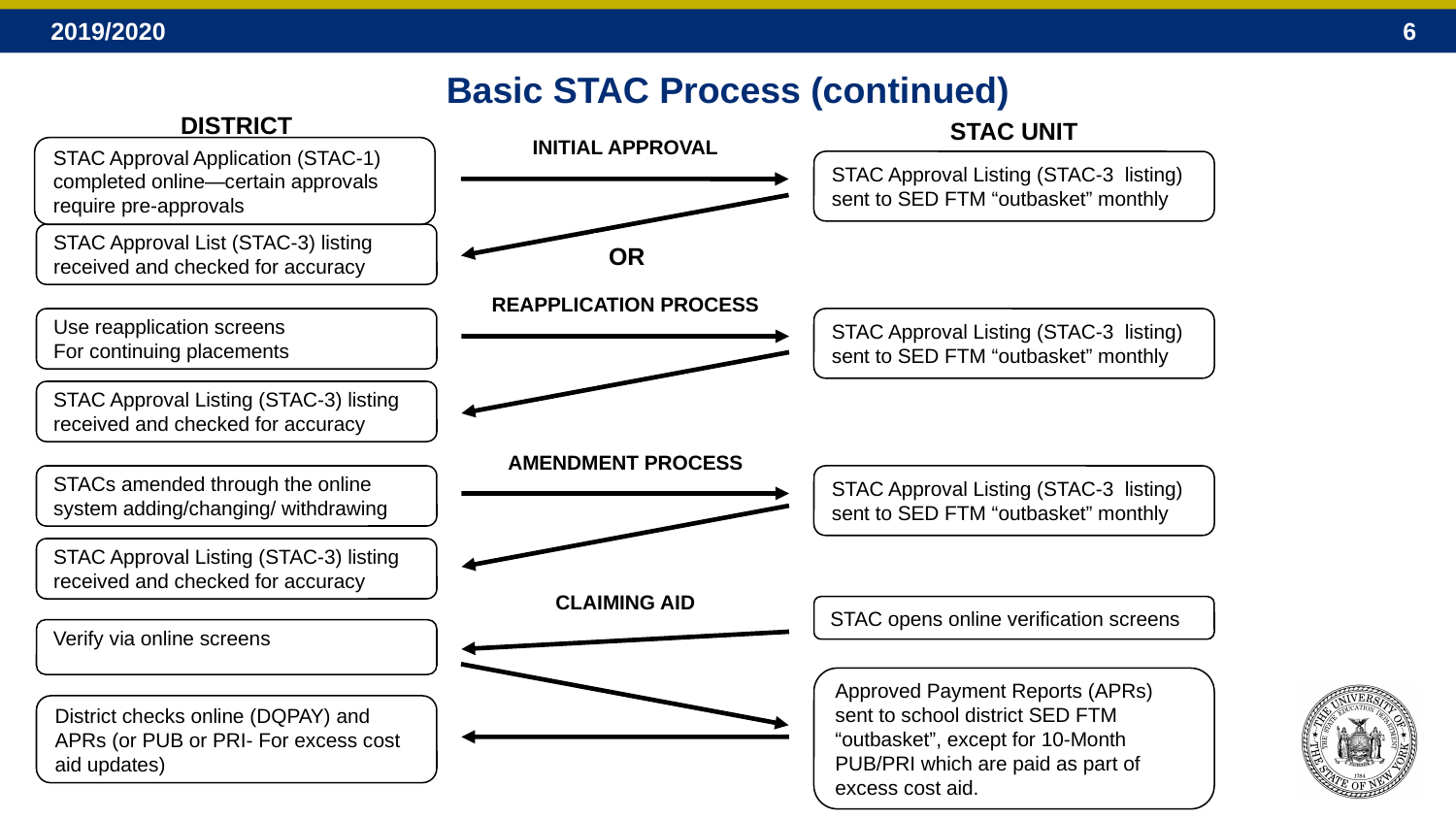

# Basic STAC Process (continued)
DISTRICT
STAC UNIT
INITIAL APPROVAL
STAC Approval Application (STAC-1) completed online—certain approvals require pre-approvals
STAC Approval Listing (STAC-3  listing) sent to SED FTM “outbasket” monthly

STAC Approval List (STAC-3) listing received and checked for accuracy
OR
REAPPLICATION PROCESS
Use reapplication screens
For continuing placements
STAC Approval Listing (STAC-3  listing) sent to SED FTM “outbasket” monthly

STAC Approval Listing (STAC-3) listing received and checked for accuracy
AMENDMENT PROCESS
STACs amended through the online system adding/changing/ withdrawing
STAC Approval Listing (STAC-3  listing) sent to SED FTM “outbasket” monthly

STAC Approval Listing (STAC-3) listing received and checked for accuracy
CLAIMING AID
STAC opens online verification screens
Verify via online screens

Approved Payment Reports (APRs) sent to school district SED FTM “outbasket”, except for 10-Month PUB/PRI which are paid as part of excess cost aid.
District checks online (DQPAY) and  APRs (or PUB or PRI- For excess cost aid updates)